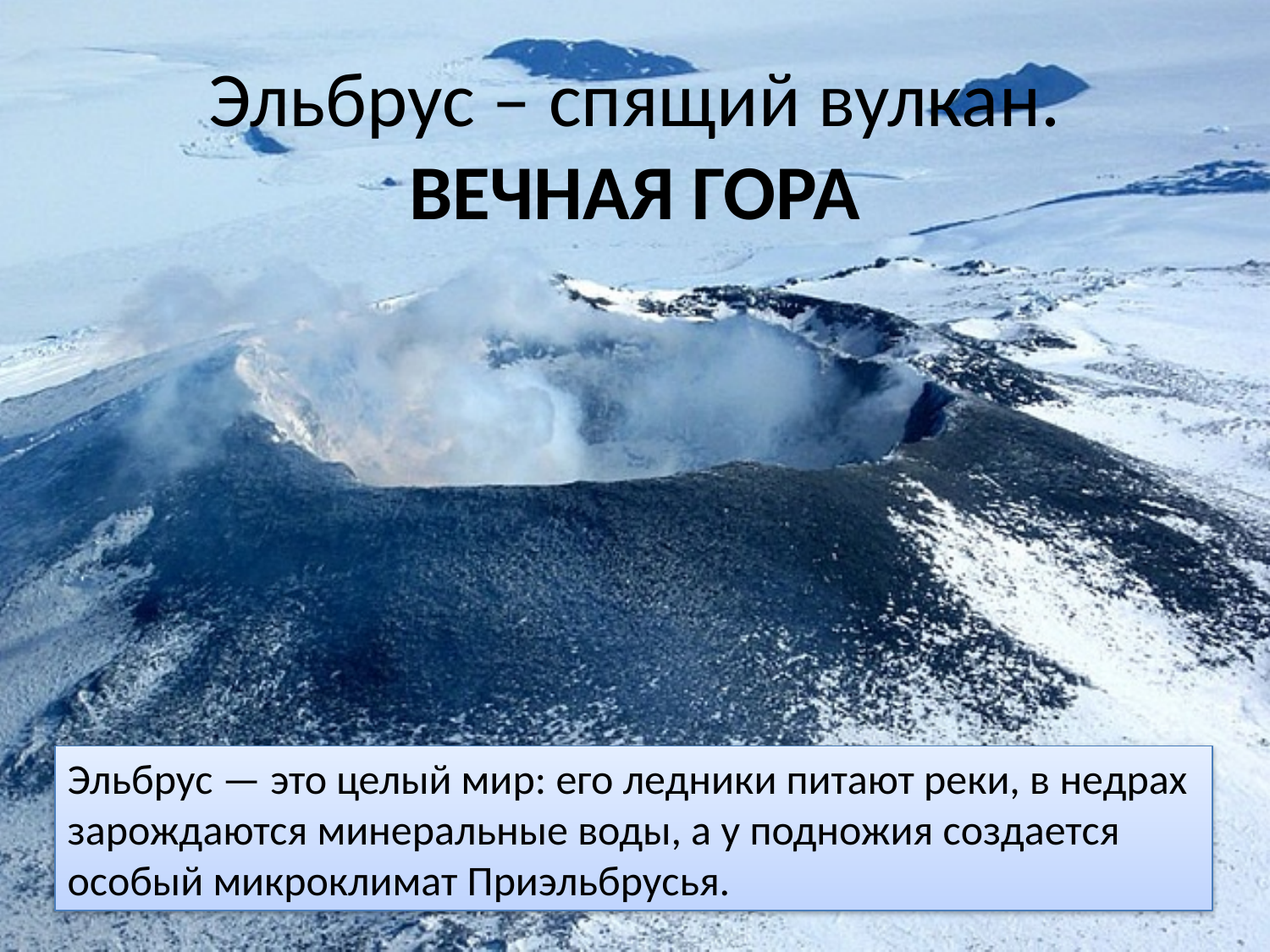

# Эльбрус – спящий вулкан. ВЕЧНАЯ ГОРА
Эльбрус — это целый мир: его ледники питают реки, в недрах зарождаются минеральные воды, а у подножия создается особый микроклимат Приэльбрусья.